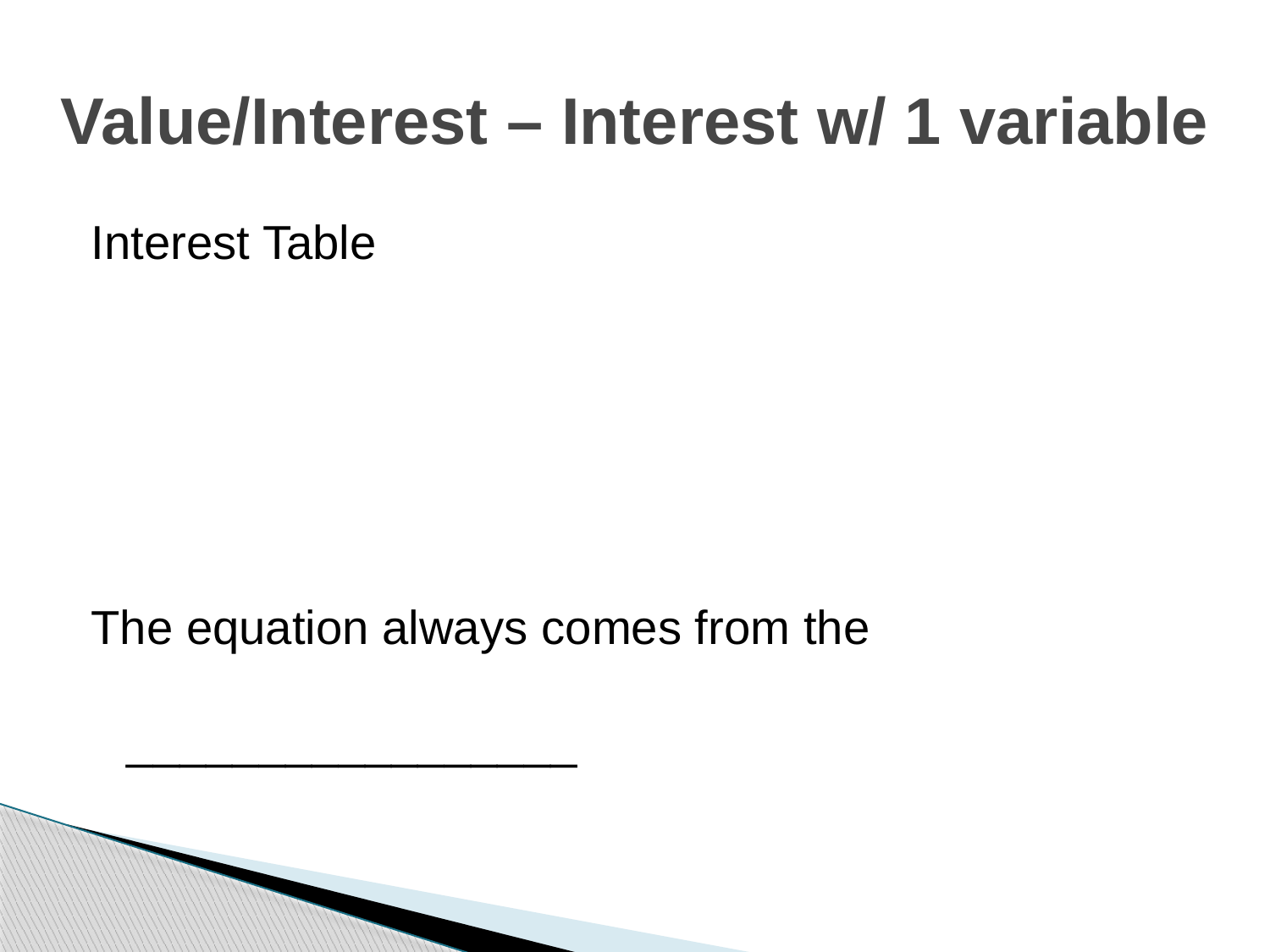

# Value/Interest – Interest w/ 1 variable
Interest Table

The equation always comes from the
_________________